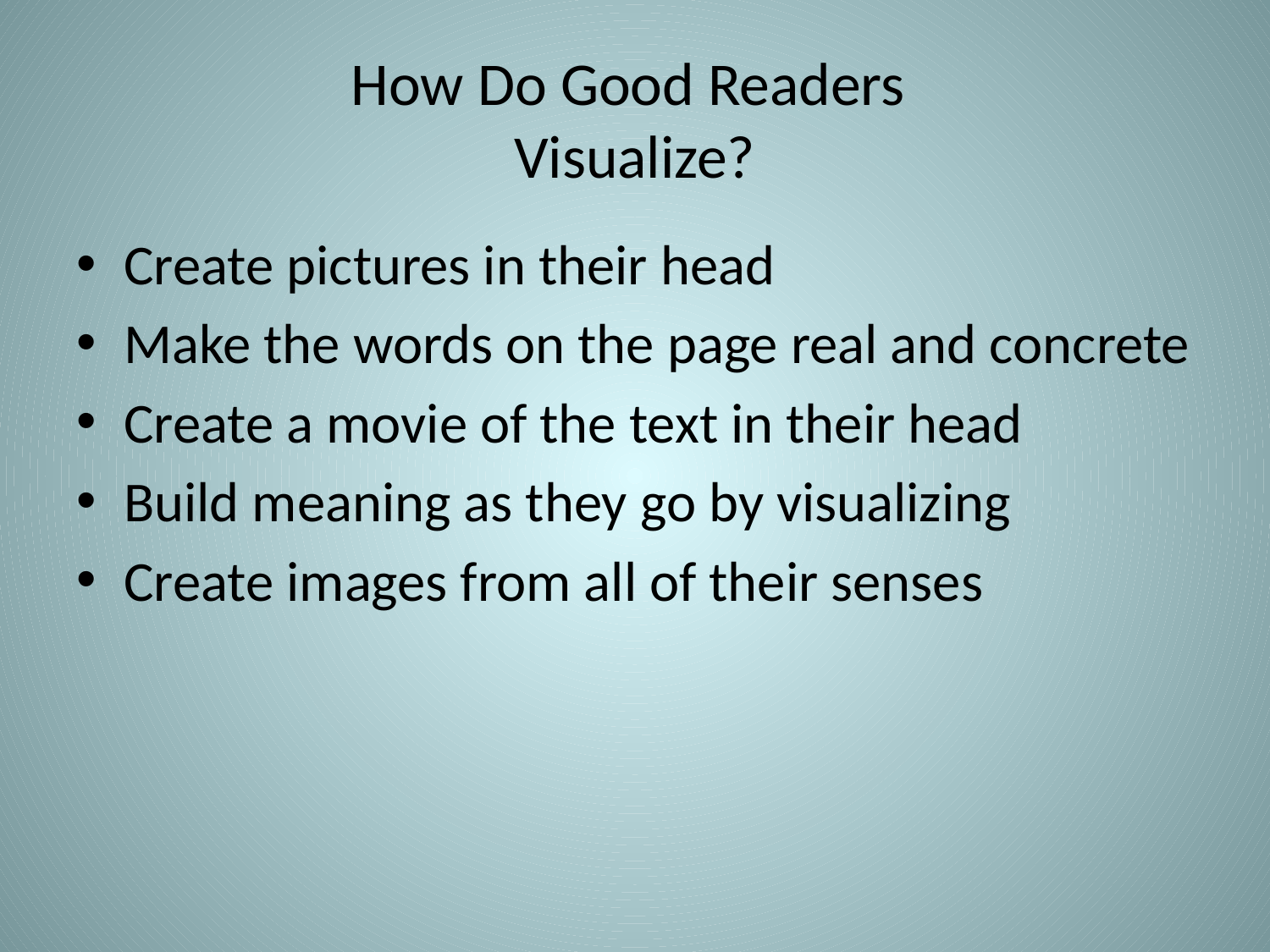

# How Do Good Readers Visualize?
Create pictures in their head
Make the words on the page real and concrete
Create a movie of the text in their head
Build meaning as they go by visualizing
Create images from all of their senses